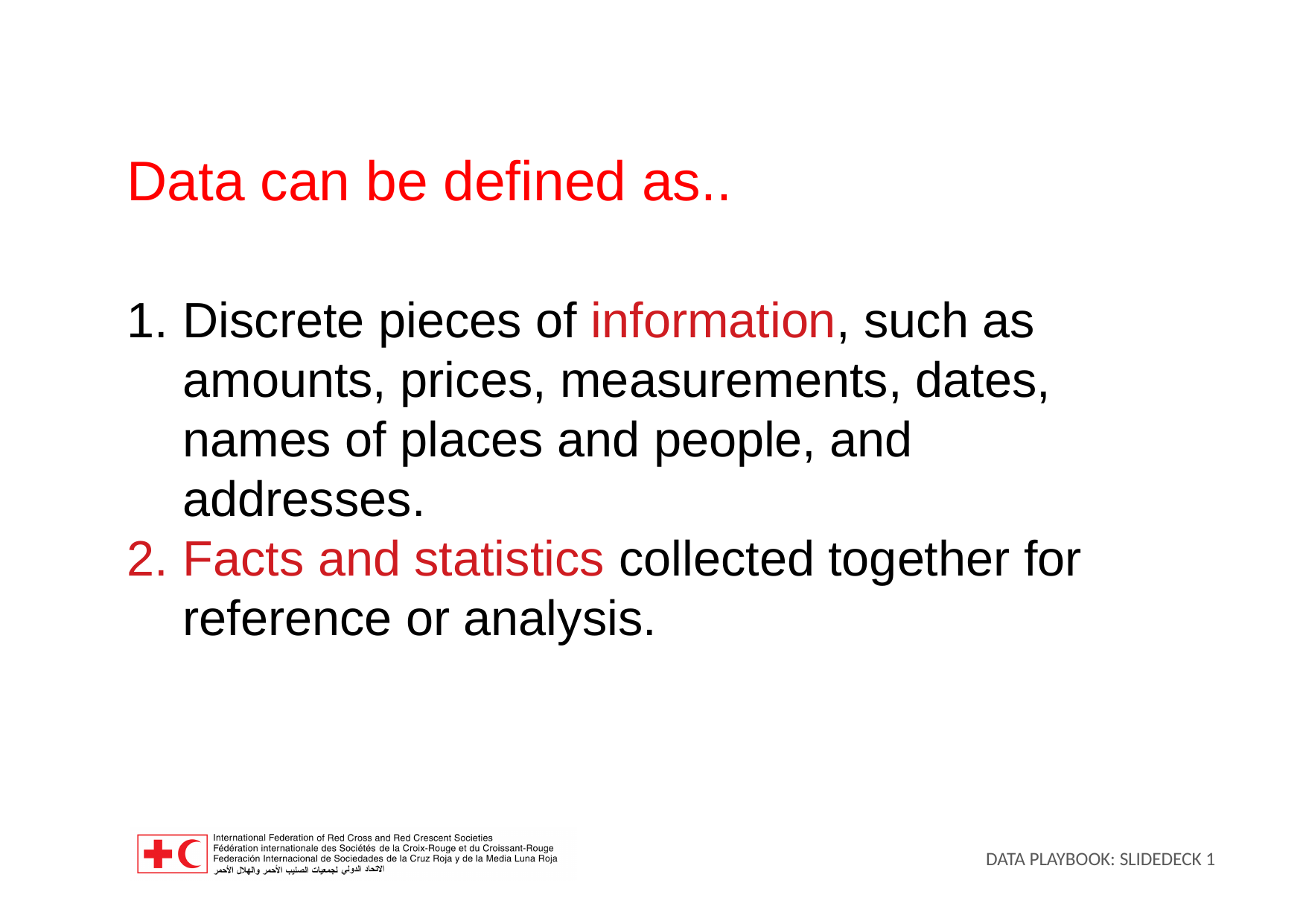

Data can be defined as..
Discrete pieces of information, such as amounts, prices, measurements, dates, names of places and people, and addresses.
Facts and statistics collected together for reference or analysis.